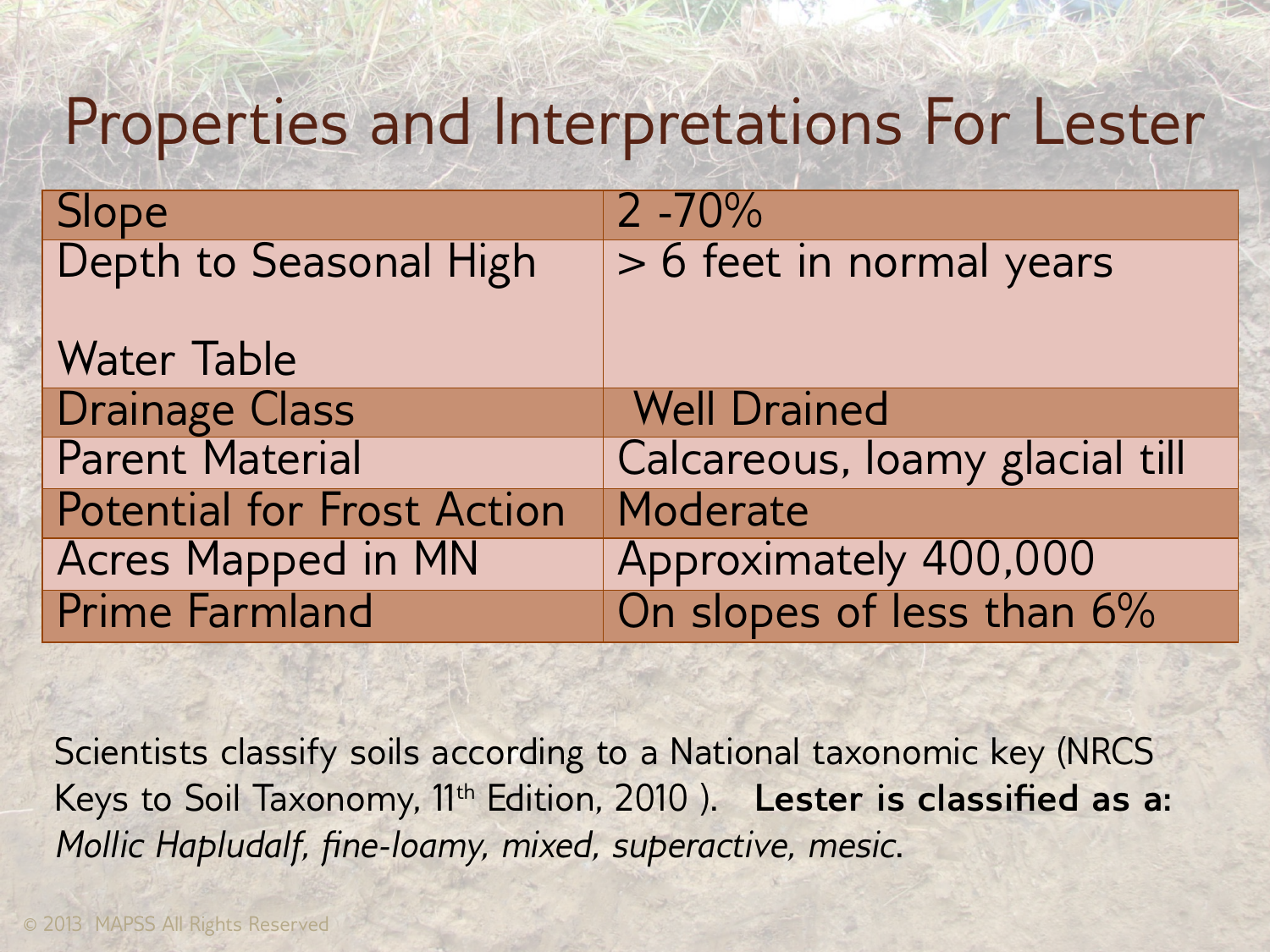

# Properties and Interpretations For Lester
| Slope | 2 -70% |
| --- | --- |
| Depth to Seasonal High Water Table | > 6 feet in normal years |
| Drainage Class | Well Drained |
| Parent Material | Calcareous, loamy glacial till |
| Potential for Frost Action | Moderate |
| Acres Mapped in MN | Approximately 400,000 |
| Prime Farmland | On slopes of less than 6% |
Scientists classify soils according to a National taxonomic key (NRCS Keys to Soil Taxonomy, 11th Edition, 2010 ).   Lester is classified as a: Mollic Hapludalf, fine-loamy, mixed, superactive, mesic.
© 2013  MAPSS All Rights Reserved
14